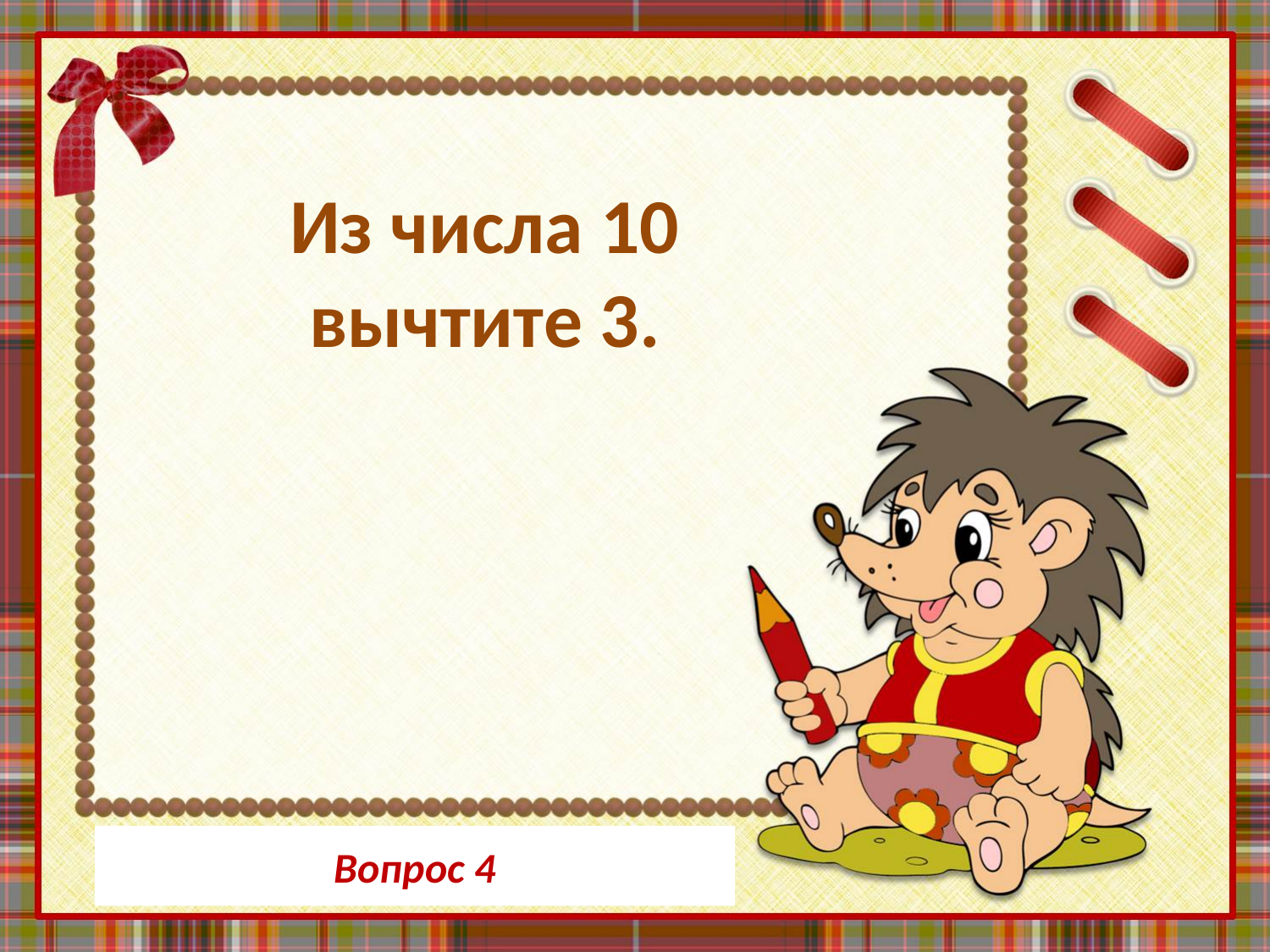

Из числа 10 вычтите 3.
Вопрос 4